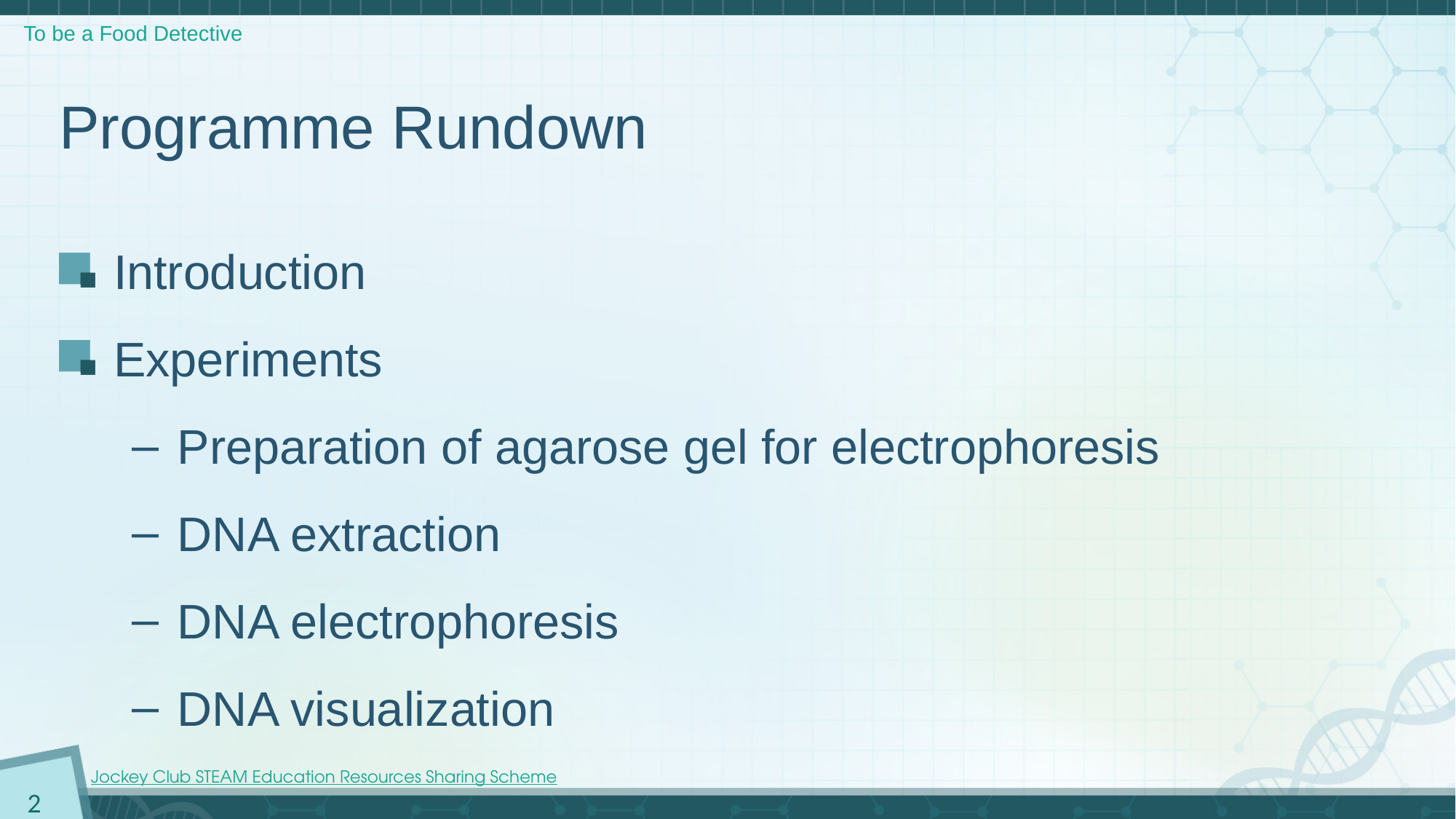

# Programme Rundown
Introduction
Experiments
Preparation of agarose gel for electrophoresis
DNA extraction
DNA electrophoresis
DNA visualization

2